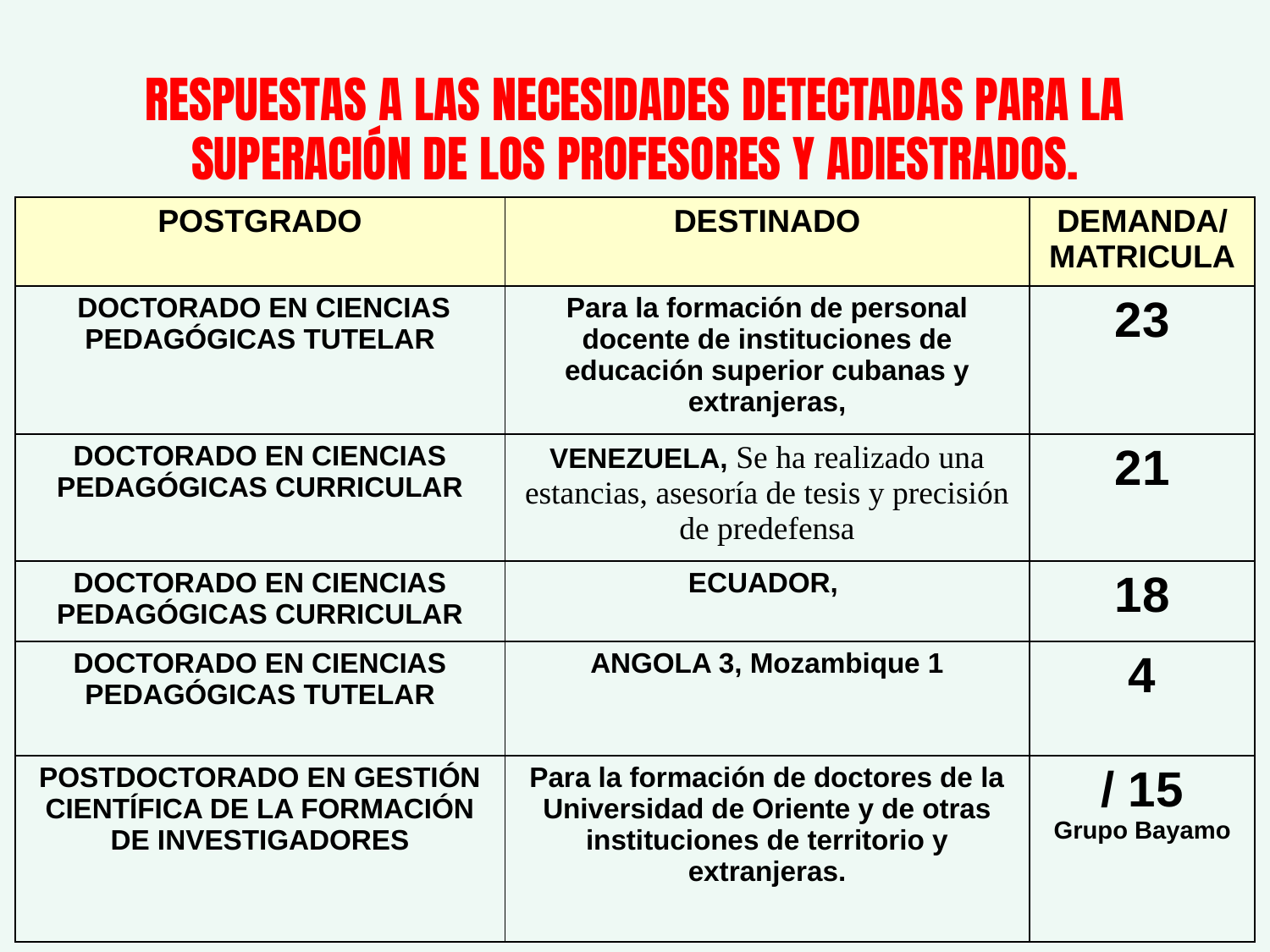

RESPUESTAS A LAS NECESIDADES DETECTADAS PARA LA SUPERACIÓN DE LOS PROFESORES Y ADIESTRADOS.
| POSTGRADO | DESTINADO | DEMANDA/ MATRICULA |
| --- | --- | --- |
| DOCTORADO EN CIENCIAS PEDAGÓGICAS TUTELAR | Para la formación de personal docente de instituciones de educación superior cubanas y extranjeras, | 23 |
| DOCTORADO EN CIENCIAS PEDAGÓGICAS CURRICULAR | VENEZUELA, Se ha realizado una estancias, asesoría de tesis y precisión de predefensa | 21 |
| DOCTORADO EN CIENCIAS PEDAGÓGICAS CURRICULAR | ECUADOR, | 18 |
| DOCTORADO EN CIENCIAS PEDAGÓGICAS TUTELAR | ANGOLA 3, Mozambique 1 | 4 |
| POSTDOCTORADO EN GESTIÓN CIENTÍFICA DE LA FORMACIÓN DE INVESTIGADORES | Para la formación de doctores de la Universidad de Oriente y de otras instituciones de territorio y extranjeras. | / 15 Grupo Bayamo |